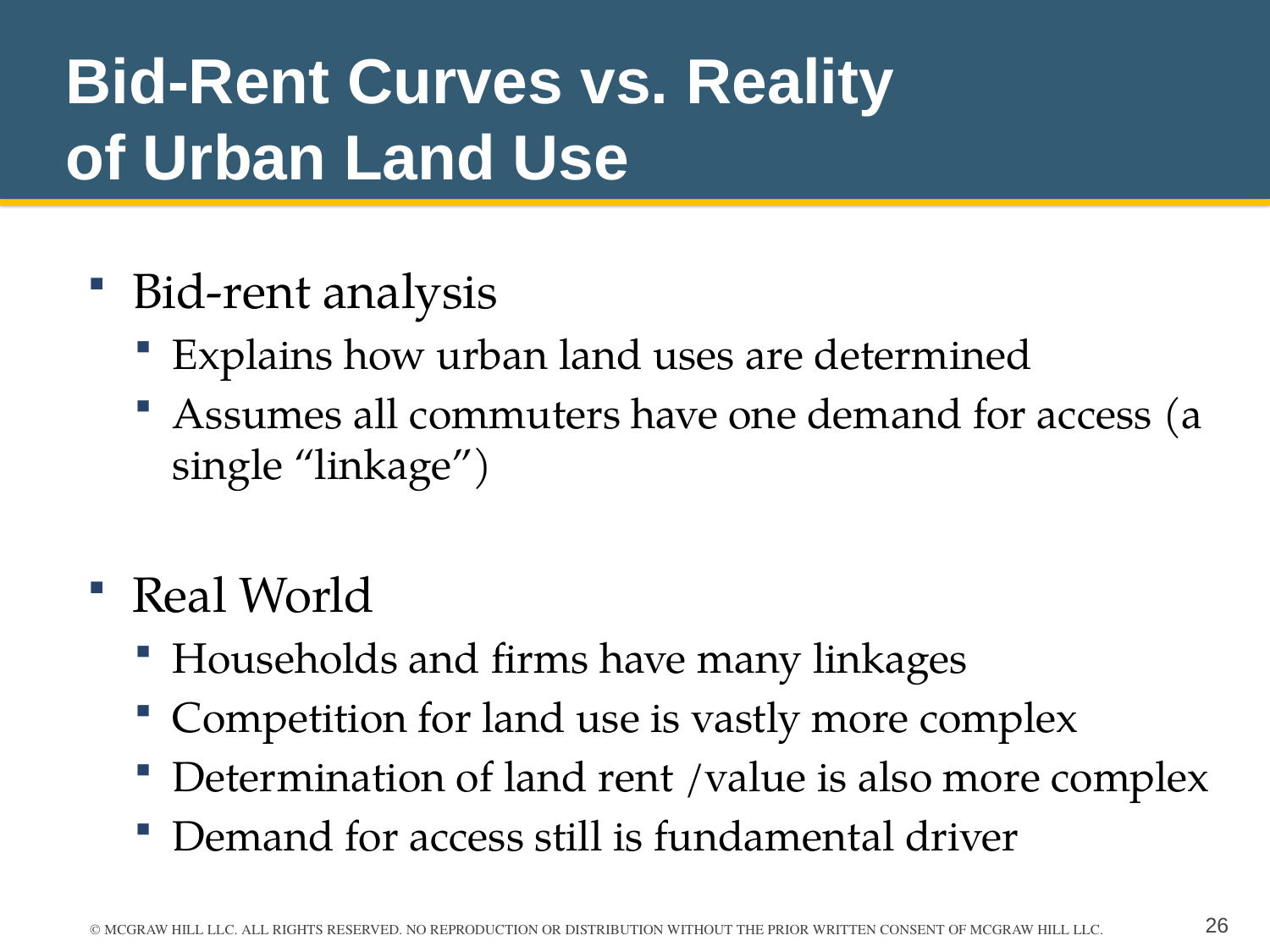

# Bid-Rent Curves vs. Reality of Urban Land Use
Bid-rent analysis
Explains how urban land uses are determined
Assumes all commuters have one demand for access (a single “linkage”)

Real World
Households and firms have many linkages
Competition for land use is vastly more complex
Determination of land rent /value is also more complex
Demand for access still is fundamental driver
© MCGRAW HILL LLC. ALL RIGHTS RESERVED. NO REPRODUCTION OR DISTRIBUTION WITHOUT THE PRIOR WRITTEN CONSENT OF MCGRAW HILL LLC.
26